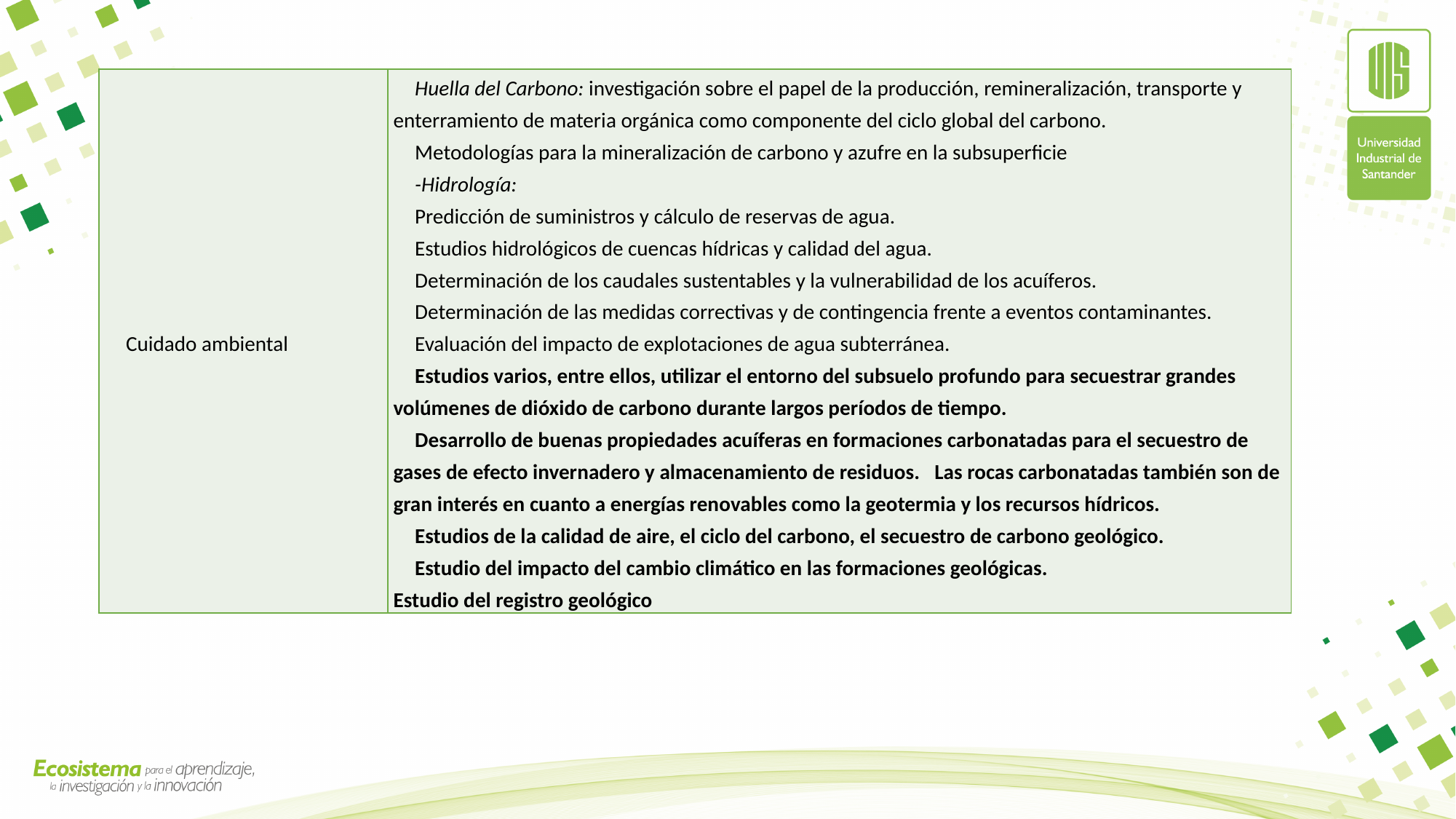

| Cuidado ambiental | Huella del Carbono: investigación sobre el papel de la producción, remineralización, transporte y enterramiento de materia orgánica como componente del ciclo global del carbono. Metodologías para la mineralización de carbono y azufre en la subsuperficie -Hidrología: Predicción de suministros y cálculo de reservas de agua. Estudios hidrológicos de cuencas hídricas y calidad del agua. Determinación de los caudales sustentables y la vulnerabilidad de los acuíferos. Determinación de las medidas correctivas y de contingencia frente a eventos contaminantes. Evaluación del impacto de explotaciones de agua subterránea. Estudios varios, entre ellos, utilizar el entorno del subsuelo profundo para secuestrar grandes volúmenes de dióxido de carbono durante largos períodos de tiempo. Desarrollo de buenas propiedades acuíferas en formaciones carbonatadas para el secuestro de gases de efecto invernadero y almacenamiento de residuos.   Las rocas carbonatadas también son de gran interés en cuanto a energías renovables como la geotermia y los recursos hídricos. Estudios de la calidad de aire, el ciclo del carbono, el secuestro de carbono geológico. Estudio del impacto del cambio climático en las formaciones geológicas. Estudio del registro geológico |
| --- | --- |